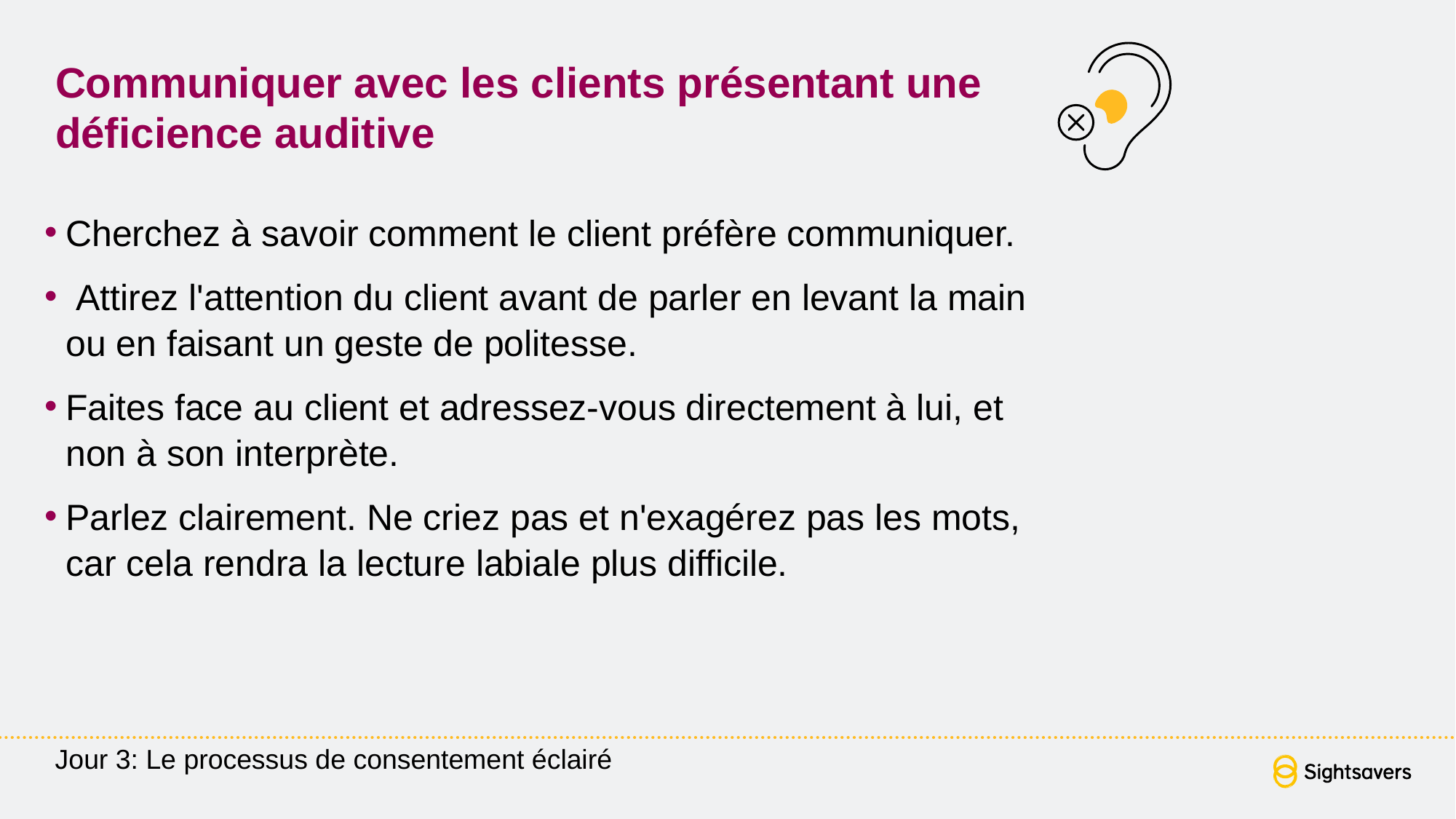

# Communiquer avec les clients présentant une déficience auditive
Cherchez à savoir comment le client préfère communiquer.
 Attirez l'attention du client avant de parler en levant la main
ou en faisant un geste de politesse.
Faites face au client et adressez-vous directement à lui, et
non à son interprète.
Parlez clairement. Ne criez pas et n'exagérez pas les mots,
car cela rendra la lecture labiale plus difficile.
Jour 3: Le processus de consentement éclairé